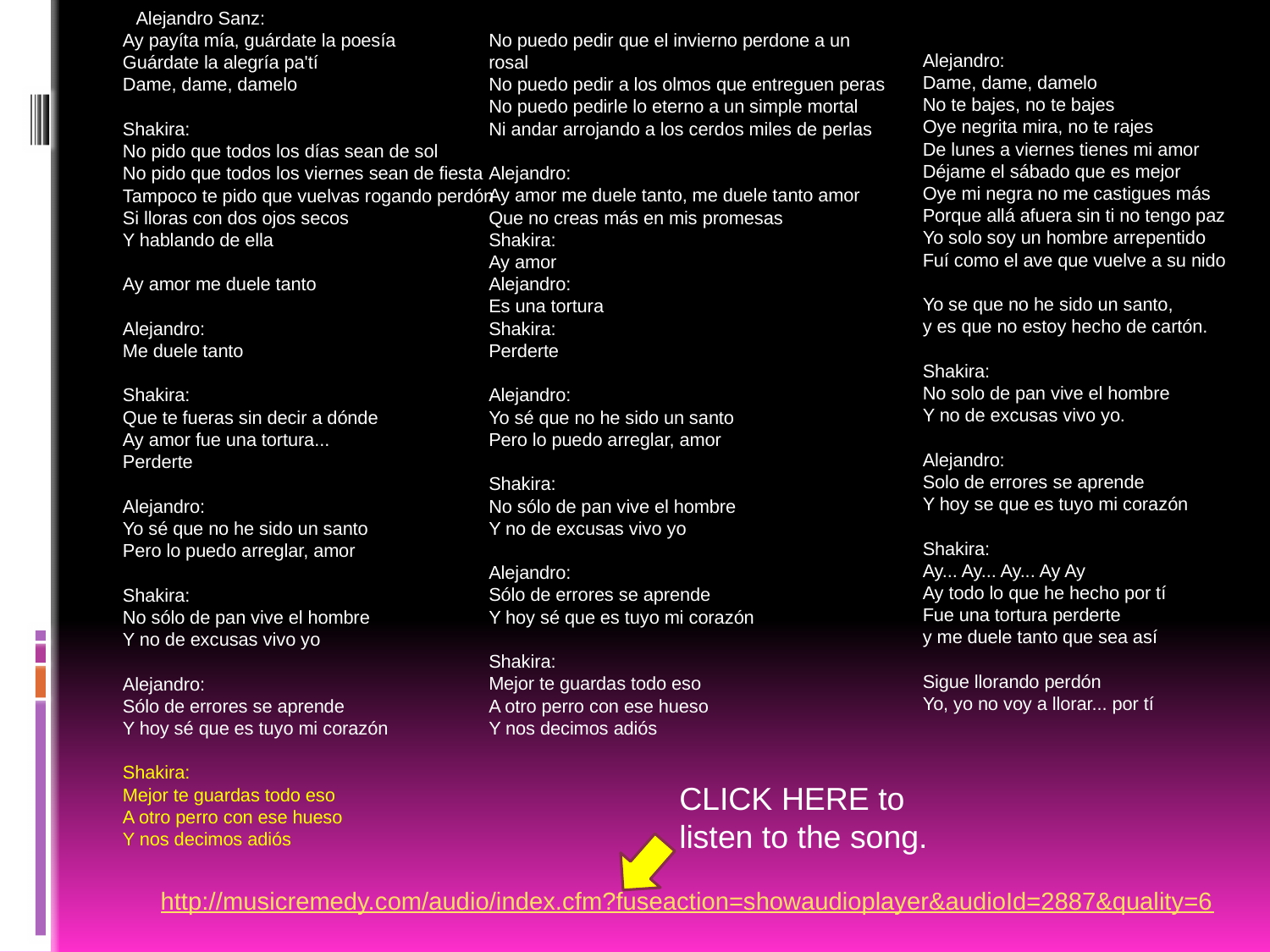

Alejandro Sanz:
Ay payíta mía, guárdate la poesía
Guárdate la alegría pa'tí
Dame, dame, damelo
Shakira:
No pido que todos los días sean de sol
No pido que todos los viernes sean de fiesta
Tampoco te pido que vuelvas rogando perdón
Si lloras con dos ojos secos
Y hablando de ella
Ay amor me duele tanto
Alejandro:
Me duele tanto
Shakira:
Que te fueras sin decir a dónde
Ay amor fue una tortura...
Perderte
Alejandro:
Yo sé que no he sido un santo
Pero lo puedo arreglar, amor
Shakira:
No sólo de pan vive el hombre
Y no de excusas vivo yo
Alejandro:
Sólo de errores se aprende
Y hoy sé que es tuyo mi corazón
Shakira:
Mejor te guardas todo eso
A otro perro con ese hueso
Y nos decimos adiós

No puedo pedir que el invierno perdone a un rosal
No puedo pedir a los olmos que entreguen peras
No puedo pedirle lo eterno a un simple mortal
Ni andar arrojando a los cerdos miles de perlas
Alejandro:
Ay amor me duele tanto, me duele tanto amor
Que no creas más en mis promesas
Shakira:
Ay amor
Alejandro:
Es una tortura
Shakira:
Perderte
Alejandro:
Yo sé que no he sido un santo
Pero lo puedo arreglar, amor
Shakira:
No sólo de pan vive el hombre
Y no de excusas vivo yo
Alejandro:
Sólo de errores se aprende
Y hoy sé que es tuyo mi corazón
Shakira:
Mejor te guardas todo eso
A otro perro con ese hueso
Y nos decimos adiós
Alejandro:
Dame, dame, damelo
No te bajes, no te bajes
Oye negrita mira, no te rajes
De lunes a viernes tienes mi amor
Déjame el sábado que es mejor
Oye mi negra no me castigues más
Porque allá afuera sin ti no tengo paz
Yo solo soy un hombre arrepentido
Fuí como el ave que vuelve a su nido
Yo se que no he sido un santo,
y es que no estoy hecho de cartón.
Shakira:
No solo de pan vive el hombre
Y no de excusas vivo yo.
Alejandro:
Solo de errores se aprende
Y hoy se que es tuyo mi corazón
Shakira:
Ay... Ay... Ay... Ay Ay
Ay todo lo que he hecho por tí
Fue una tortura perderte
y me duele tanto que sea así
Sigue llorando perdón
Yo, yo no voy a llorar... por tí
CLICK HERE to listen to the song.

http://musicremedy.com/audio/index.cfm?fuseaction=showaudioplayer&audioId=2887&quality=6